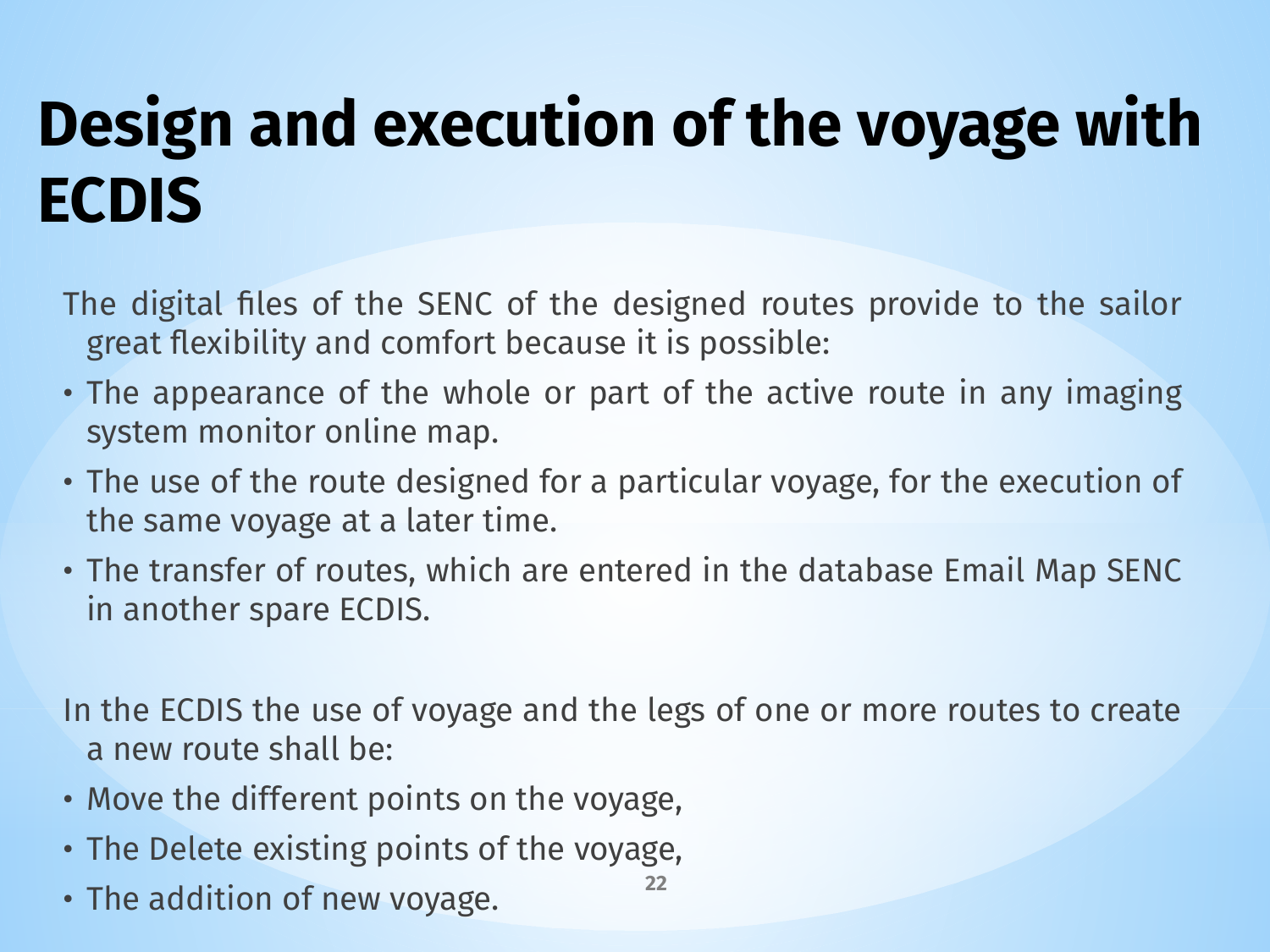

# Design and execution of the voyage with ECDIS
The digital files of the SENC of the designed routes provide to the sailor great flexibility and comfort because it is possible:
•	The appearance of the whole or part of the active route in any imaging system monitor online map.
•	The use of the route designed for a particular voyage, for the execution of the same voyage at a later time.
•	The transfer of routes, which are entered in the database Email Map SENC in another spare ECDIS.

In the ECDIS the use of voyage and the legs of one or more routes to create a new route shall be:
•	Move the different points on the voyage,
•	The Delete existing points of the voyage,
•	The addition of new voyage.

22